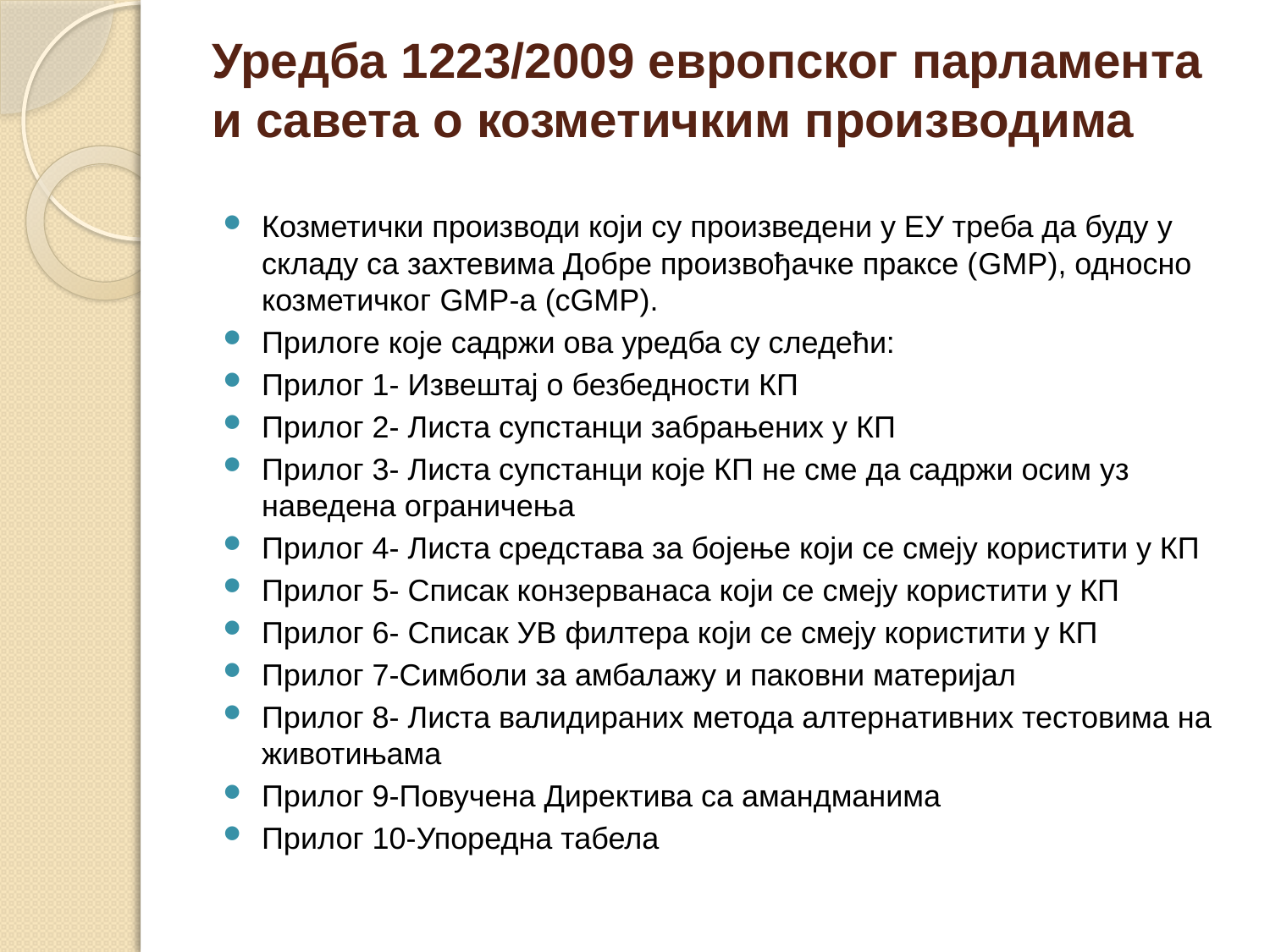

# Уредба 1223/2009 европског парламента и савета о козметичким производима
Козметички производи који су произведени у ЕУ треба да буду у складу са захтевима Добре произвођачке праксе (GMP), односно козметичког GMP-a (cGMP).
Прилоге које садржи ова уредба су следећи:
Прилог 1- Извештај о безбедности КП
Прилог 2- Листа супстанци забрањених у КП
Прилог 3- Листа супстанци које КП не сме да садржи осим уз наведена ограничења
Прилог 4- Листа средстава за бојење који се смеју користити у КП
Прилог 5- Списак конзерванаса који се смеју користити у КП
Прилог 6- Списак УВ филтера који се смеју користити у КП
Прилог 7-Симболи за амбалажу и паковни материјал
Прилог 8- Листа валидираних метода алтернативних тестовима на животињама
Прилог 9-Повучена Директива са амандманима
Прилог 10-Упоредна табела